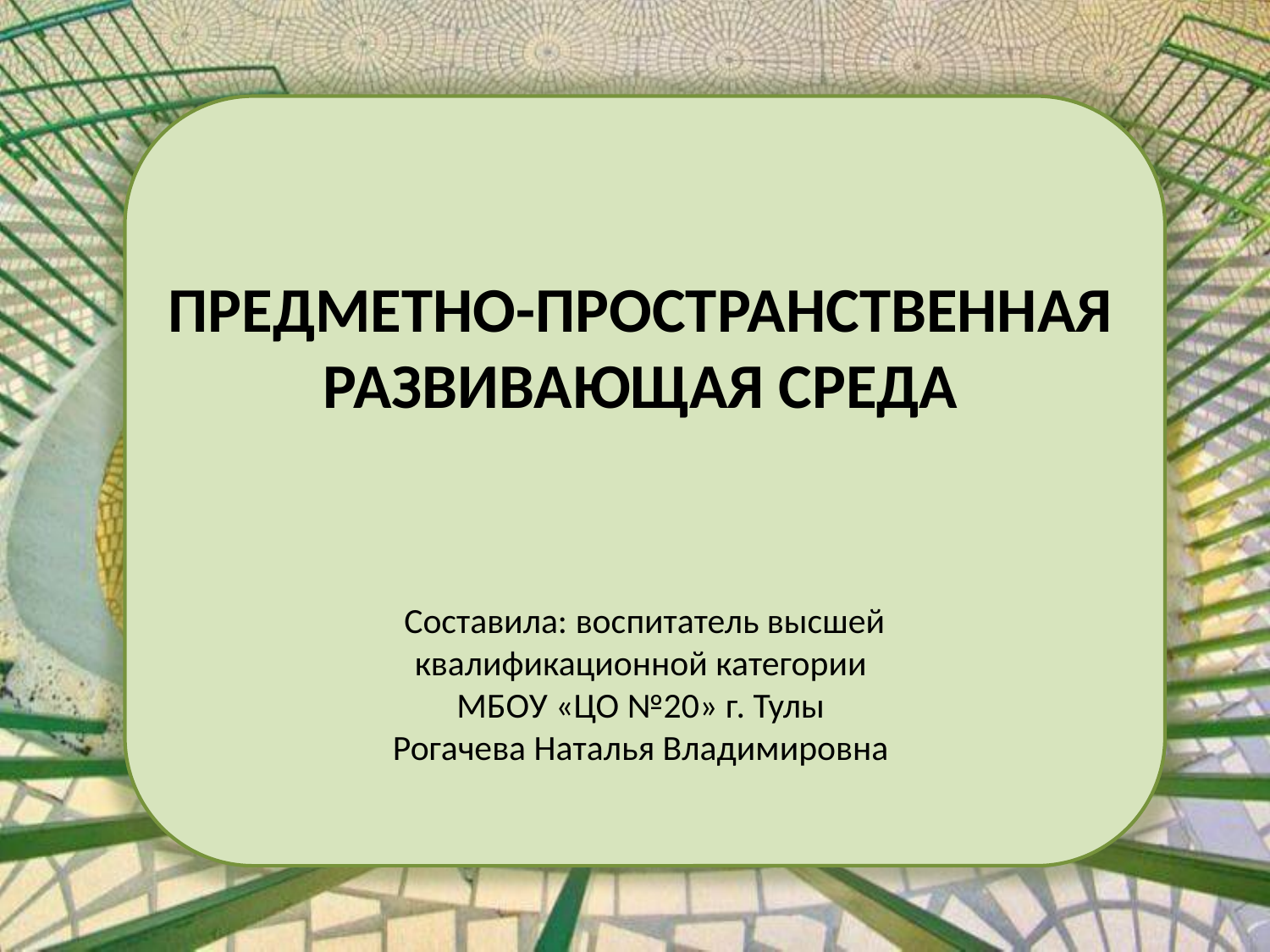

# ПРЕДМЕТНО-ПРОСТРАНСТВЕННАЯ РАЗВИВАЮЩАЯ СРЕДА Составила: воспитатель высшей квалификационной категории МБОУ «ЦО №20» г. Тулы Рогачева Наталья Владимировна